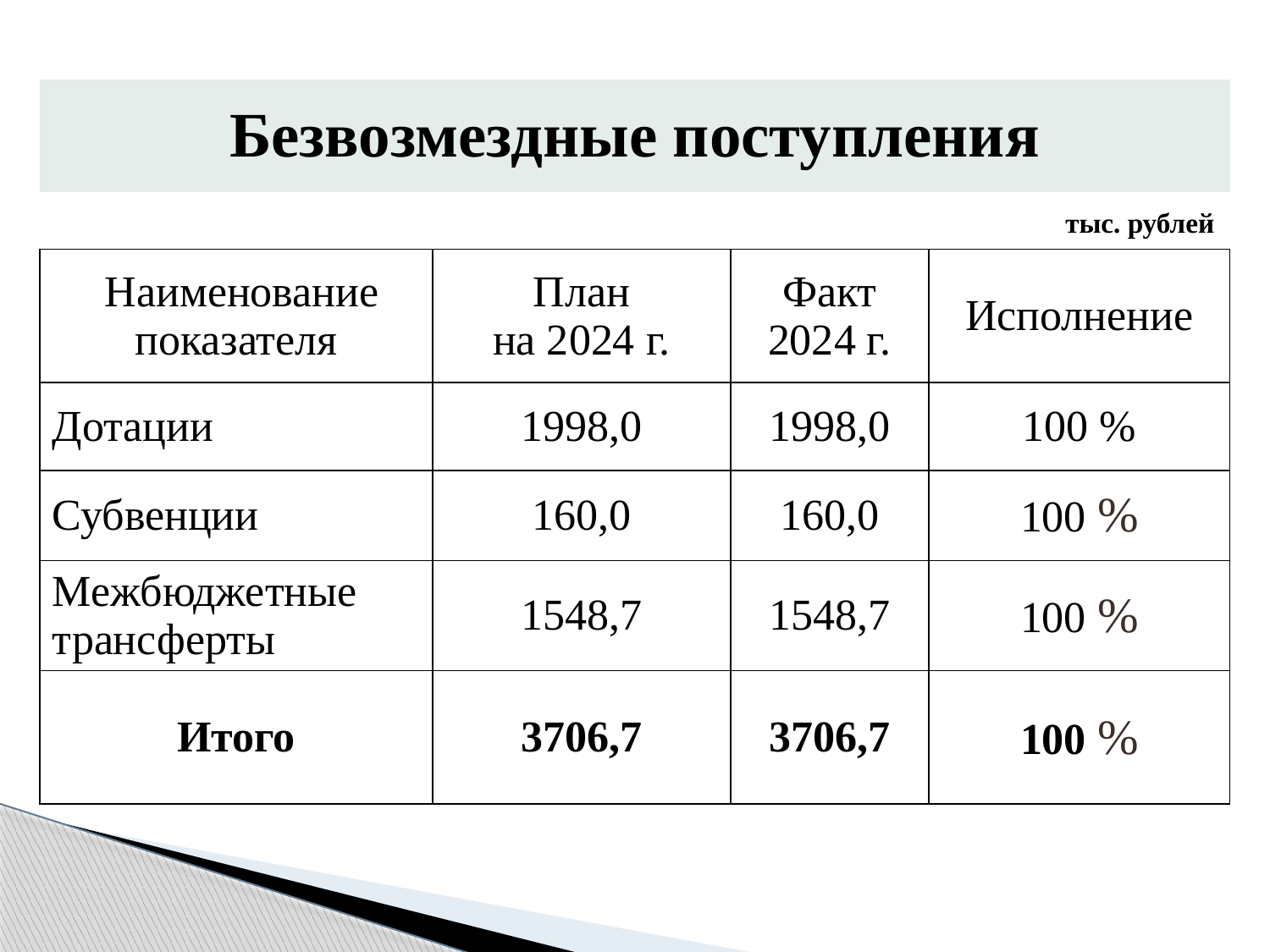

| Безвозмездные поступления |  |  |  |
| --- | --- | --- | --- |
|  |  |  |  |
| Наименование показателя | План на 2024 г. | Факт 2024 г. | Исполнение |
| Дотации | 1998,0 | 1998,0 | 100 % |
| Субвенции | 160,0 | 160,0 | 100 % |
| Межбюджетные трансферты | 1548,7 | 1548,7 | 100 % |
| Итого | 3706,7 | 3706,7 | 100 % |
тыс. рублей